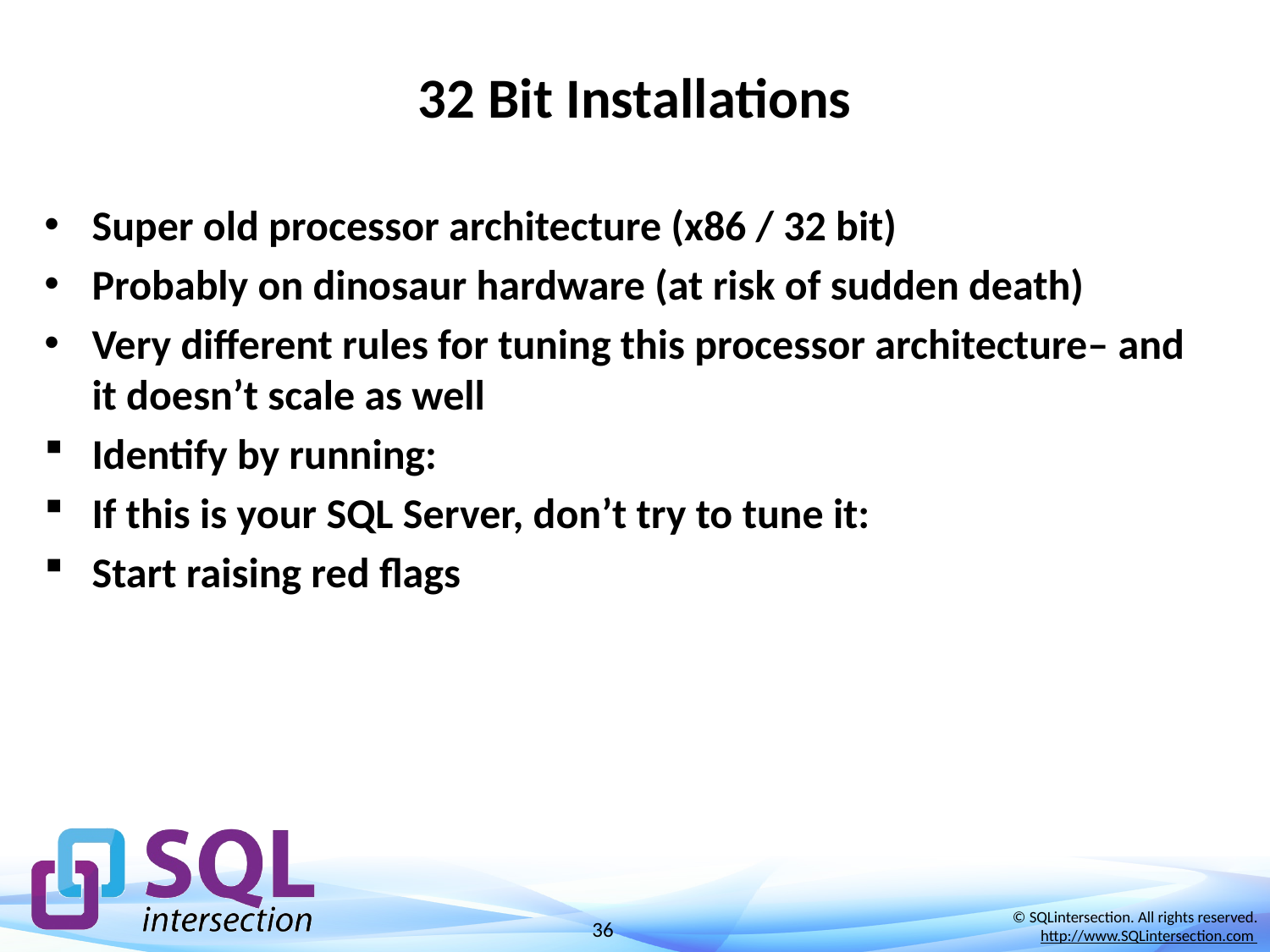

# 32 Bit Installations
Super old processor architecture (x86 / 32 bit)
Probably on dinosaur hardware (at risk of sudden death)
Very different rules for tuning this processor architecture– and it doesn’t scale as well
Identify by running:
If this is your SQL Server, don’t try to tune it:
Start raising red flags